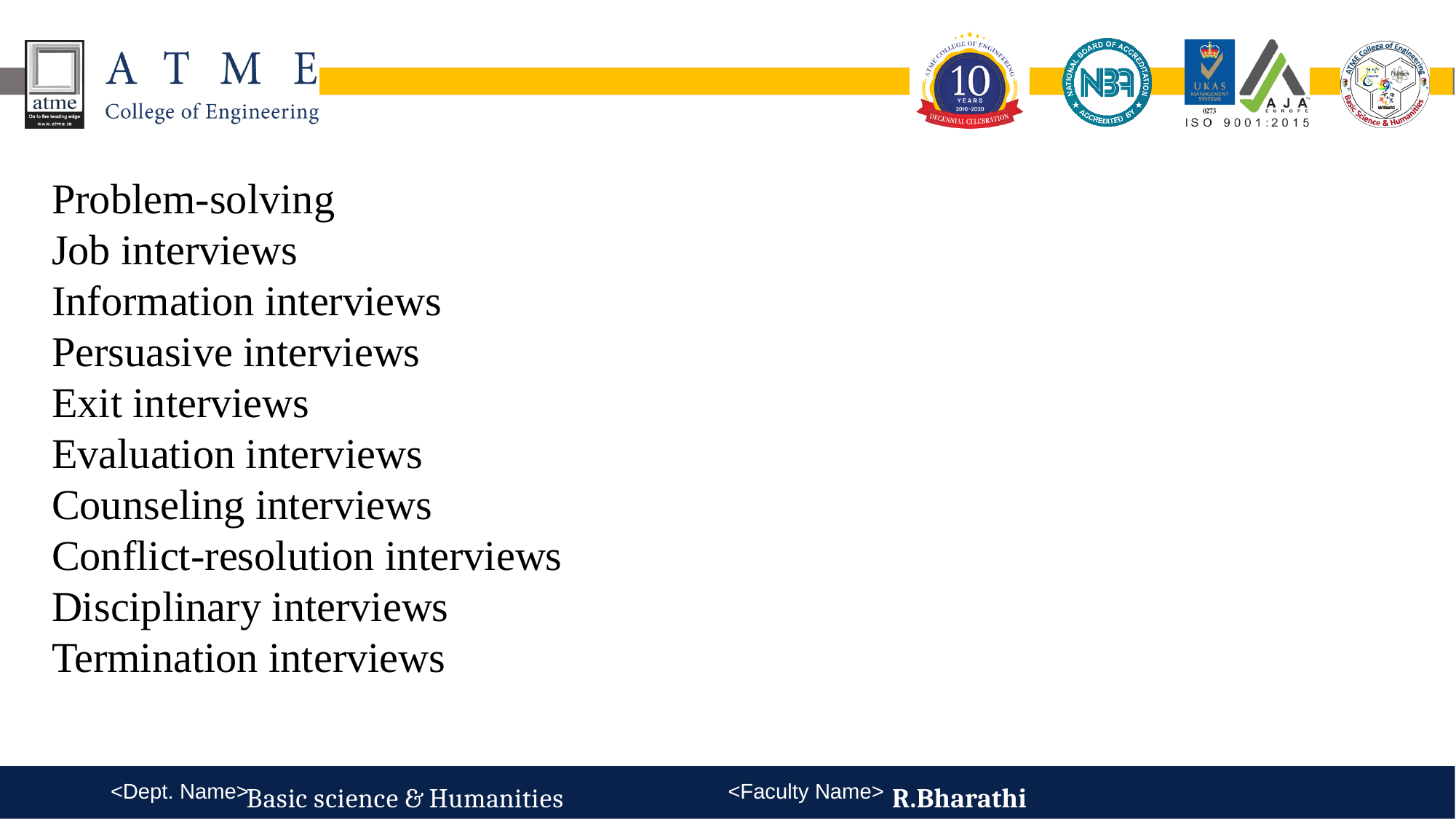

Problem-solving
Job interviews
Information interviews
Persuasive interviews
Exit interviews
Evaluation interviews
Counseling interviews
Conflict-resolution interviews
Disciplinary interviews
Termination interviews
Basic science & Humanities
R.Bharathi